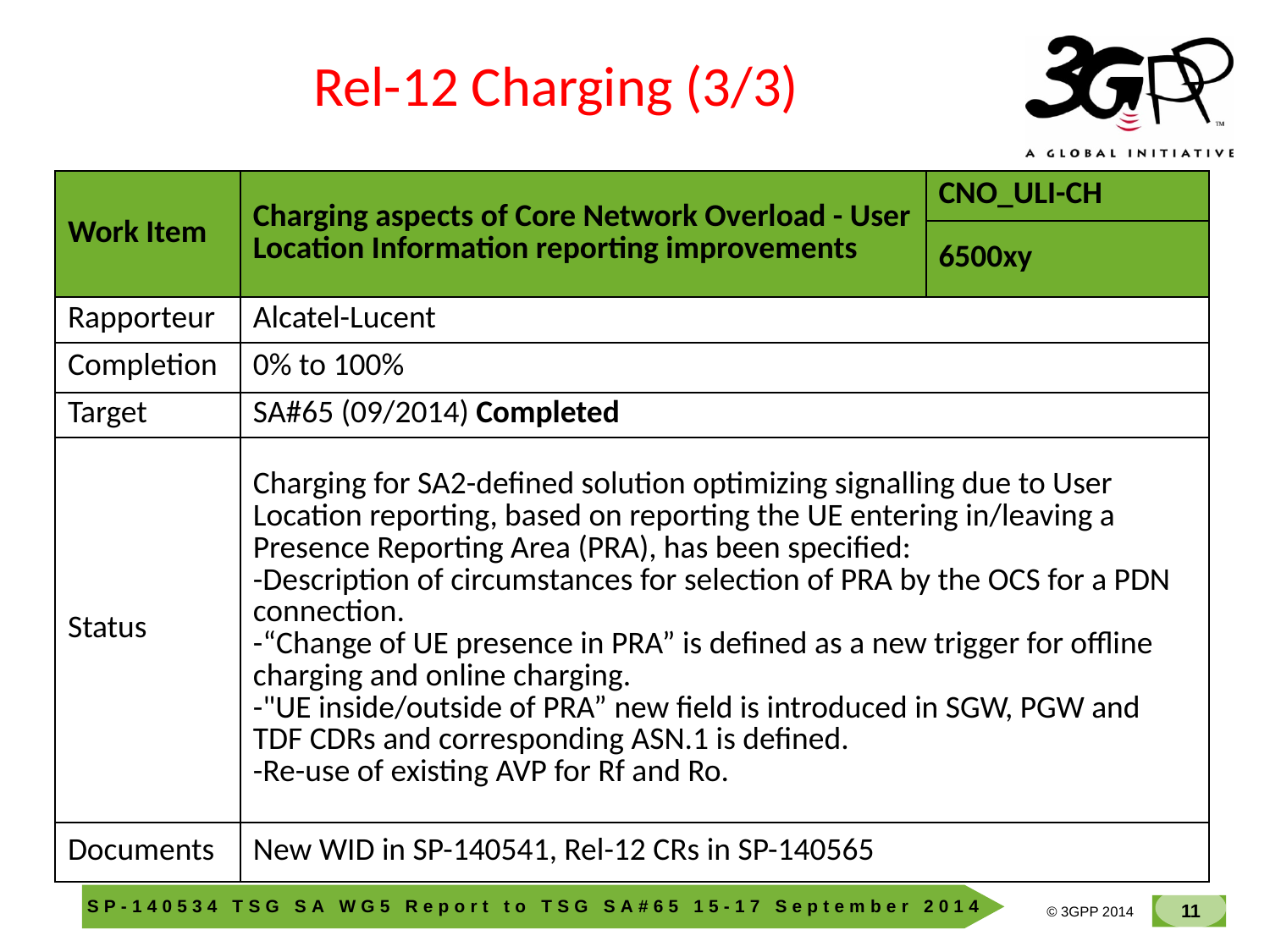

Rel-12 Charging (3/3)
| Work Item | Charging aspects of Core Network Overload - User Location Information reporting improvements | CNO\_ULI-CH |
| --- | --- | --- |
|  |  | 6500xy |
| Rapporteur | Alcatel-Lucent |  |
| Completion | 0% to 100% |  |
| Target | SA#65 (09/2014) Completed |  |
| Status | Charging for SA2-defined solution optimizing signalling due to User Location reporting, based on reporting the UE entering in/leaving a Presence Reporting Area (PRA), has been specified: -Description of circumstances for selection of PRA by the OCS for a PDN connection. -“Change of UE presence in PRA” is defined as a new trigger for offline charging and online charging. -"UE inside/outside of PRA” new field is introduced in SGW, PGW and TDF CDRs and corresponding ASN.1 is defined. -Re-use of existing AVP for Rf and Ro. |  |
| Documents | New WID in SP-140541, Rel-12 CRs in SP-140565 |  |